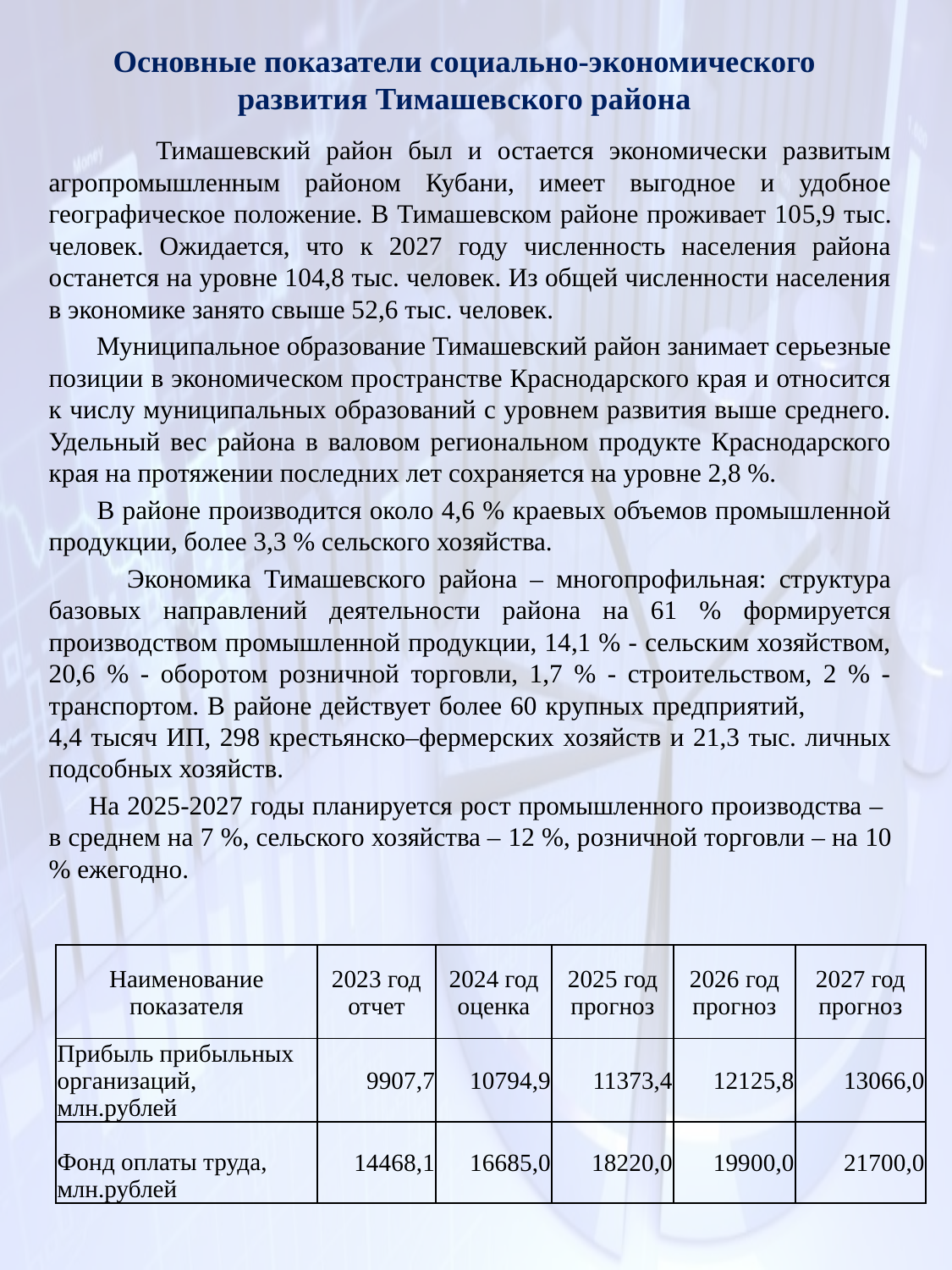

# Основные показатели социально-экономического развития Тимашевского района
       Тимашевский район был и остается экономически развитым агропромышленным районом Кубани, имеет выгодное и удобное географическое положение. В Тимашевском районе проживает 105,9 тыс. человек. Ожидается, что к 2027 году численность населения района останется на уровне 104,8 тыс. человек. Из общей численности населения в экономике занято свыше 52,6 тыс. человек.
       Муниципальное образование Тимашевский район занимает серьезные позиции в экономическом пространстве Краснодарского края и относится к числу муниципальных образований с уровнем развития выше среднего. Удельный вес района в валовом региональном продукте Краснодарского края на протяжении последних лет сохраняется на уровне 2,8 %.
      В районе производится около 4,6 % краевых объемов промышленной продукции, более 3,3 % сельского хозяйства.
      Экономика Тимашевского района – многопрофильная: cтруктура базовых направлений деятельности района на 61 % формируется производством промышленной продукции, 14,1 % - сельским хозяйством, 20,6 % - оборотом розничной торговли, 1,7 % - строительством, 2 % - транспортом. В районе действует более 60 крупных предприятий,           4,4 тысяч ИП, 298 крестьянско–фермерских хозяйств и 21,3 тыс. личных подсобных хозяйств.
     На 2025-2027 годы планируется рост промышленного производства –  в среднем на 7 %, сельского хозяйства – 12 %, розничной торговли – на 10 % ежегодно.
| Наименование показателя | 2023 год отчет | 2024 год оценка | 2025 год прогноз | 2026 год прогноз | 2027 год прогноз |
| --- | --- | --- | --- | --- | --- |
| Прибыль прибыльных организаций, млн.рублей | 9907,7 | 10794,9 | 11373,4 | 12125,8 | 13066,0 |
| Фонд оплаты труда, млн.рублей | 14468,1 | 16685,0 | 18220,0 | 19900,0 | 21700,0 |